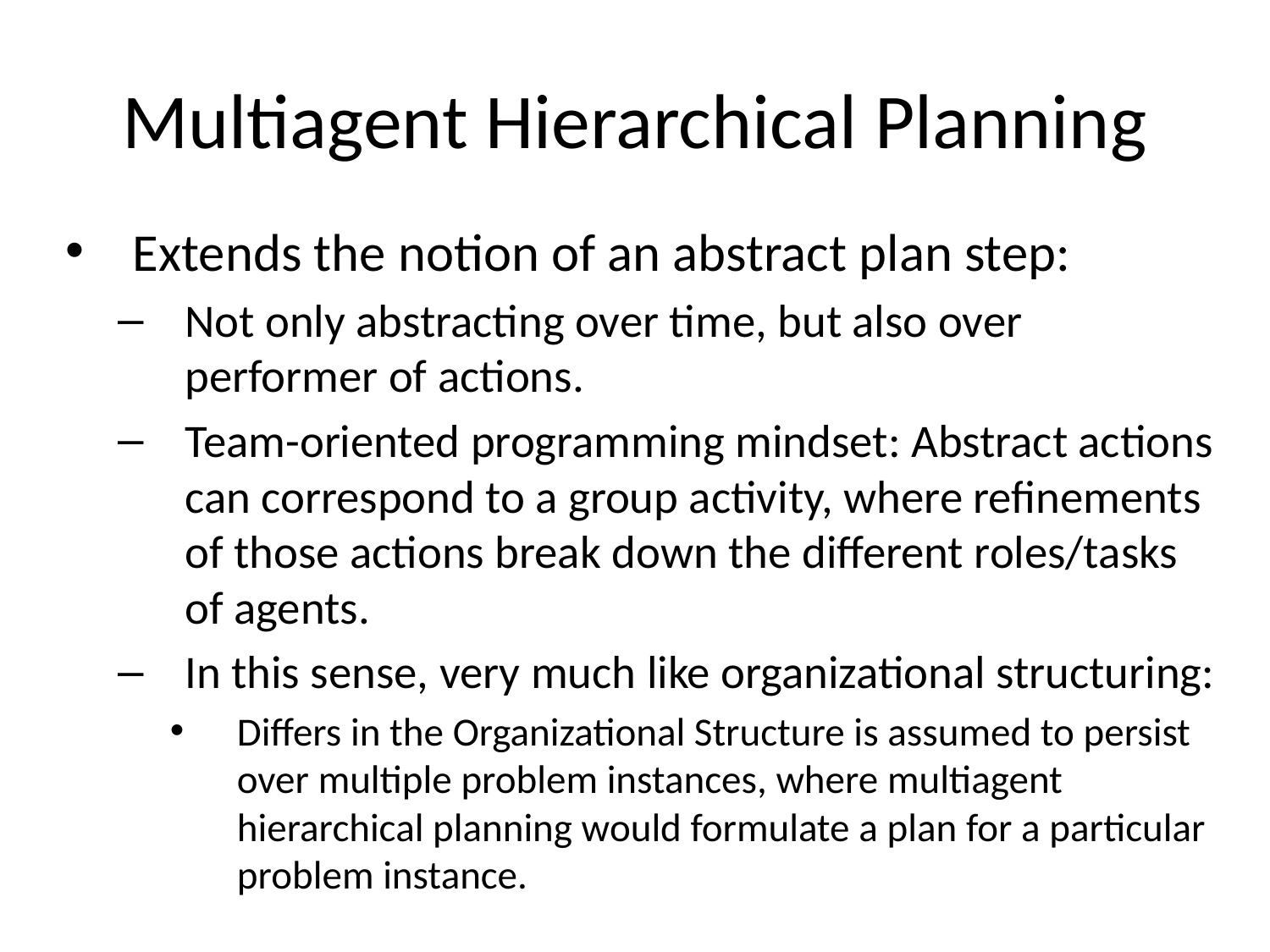

# Multiagent Hierarchical Planning
Extends the notion of an abstract plan step:
Not only abstracting over time, but also over performer of actions.
Team-oriented programming mindset: Abstract actions can correspond to a group activity, where refinements of those actions break down the different roles/tasks of agents.
In this sense, very much like organizational structuring:
Differs in the Organizational Structure is assumed to persist over multiple problem instances, where multiagent hierarchical planning would formulate a plan for a particular problem instance.